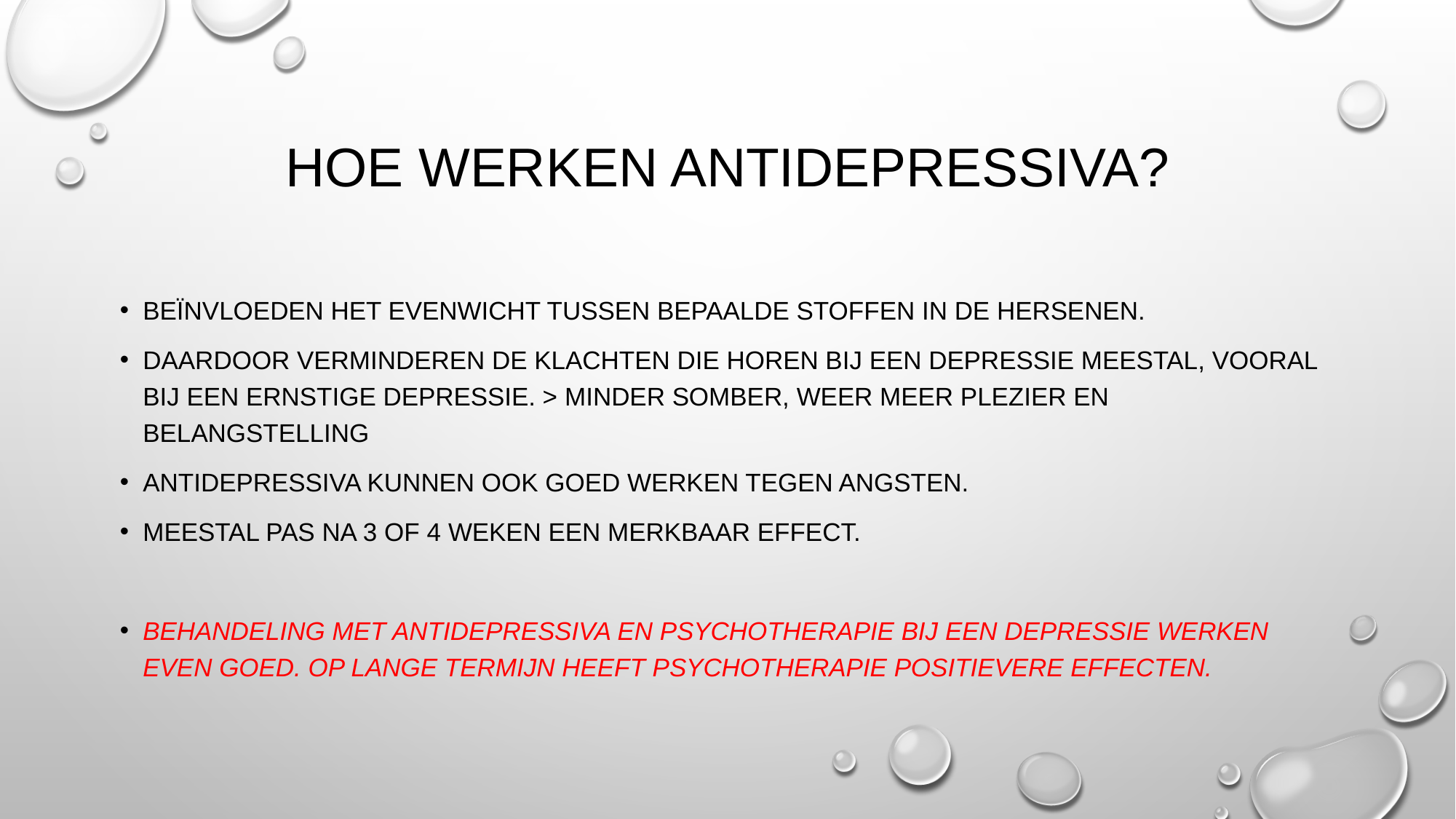

# Hoe werken Antidepressiva?
beïnvloeden het evenwicht tussen bepaalde stoffen in de hersenen.
Daardoor verminderen de klachten die horen bij een depressie meestal, vooral bij een ernstige depressie. > minder somber, weer meer plezier en belangstelling
Antidepressiva kunnen ook goed werken tegen angsten.
meestal pas na 3 of 4 weken een merkbaar effect.

Behandeling met antidepressiva en psychotherapie bij een depressie werken even goed. Op lange termijn heeft psychotherapie positievere effecten.